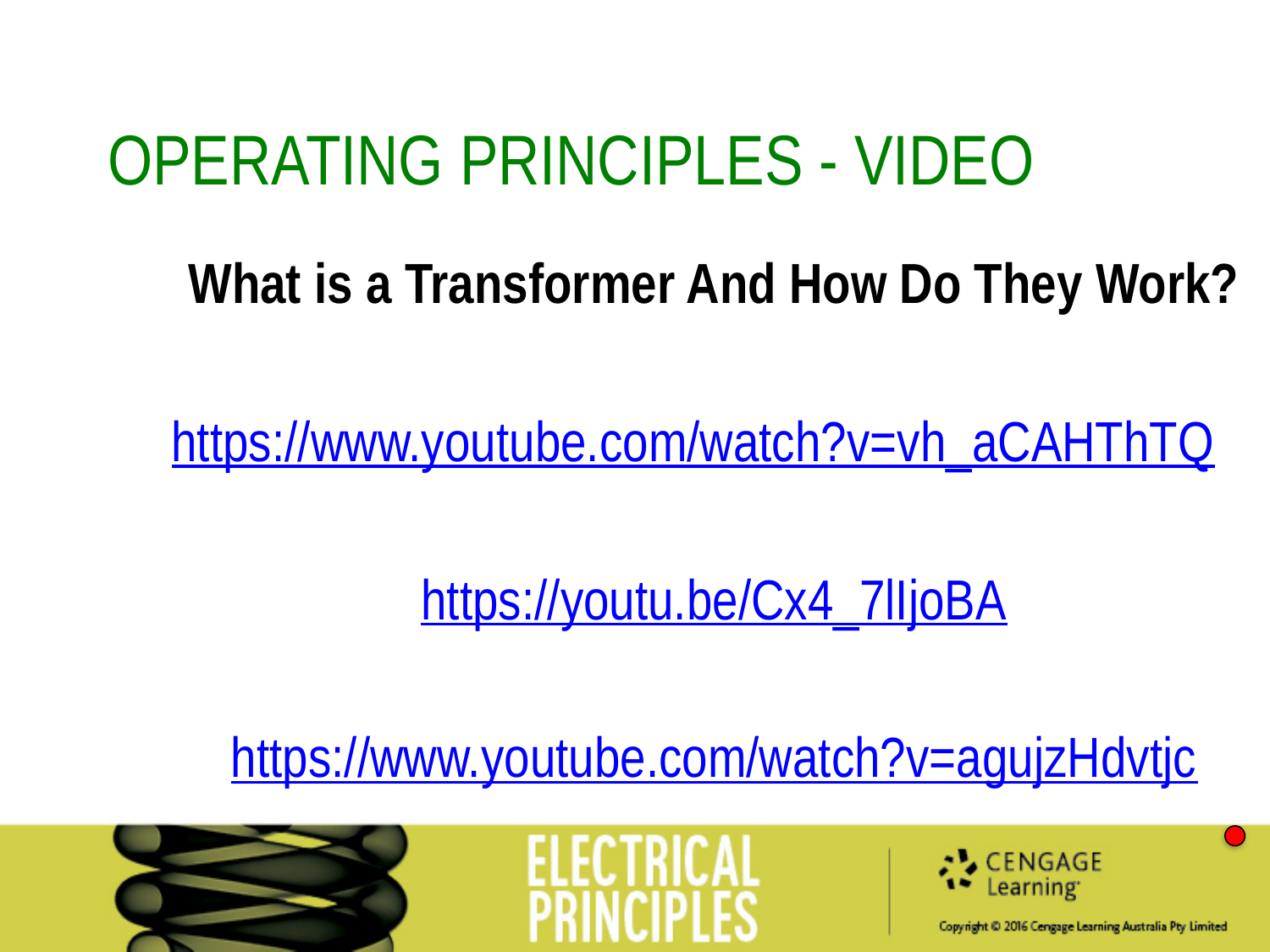

Operating Principles - Video
What is a Transformer And How Do They Work?

https://www.youtube.com/watch?v=vh_aCAHThTQ

https://youtu.be/Cx4_7lIjoBA

https://www.youtube.com/watch?v=agujzHdvtjc